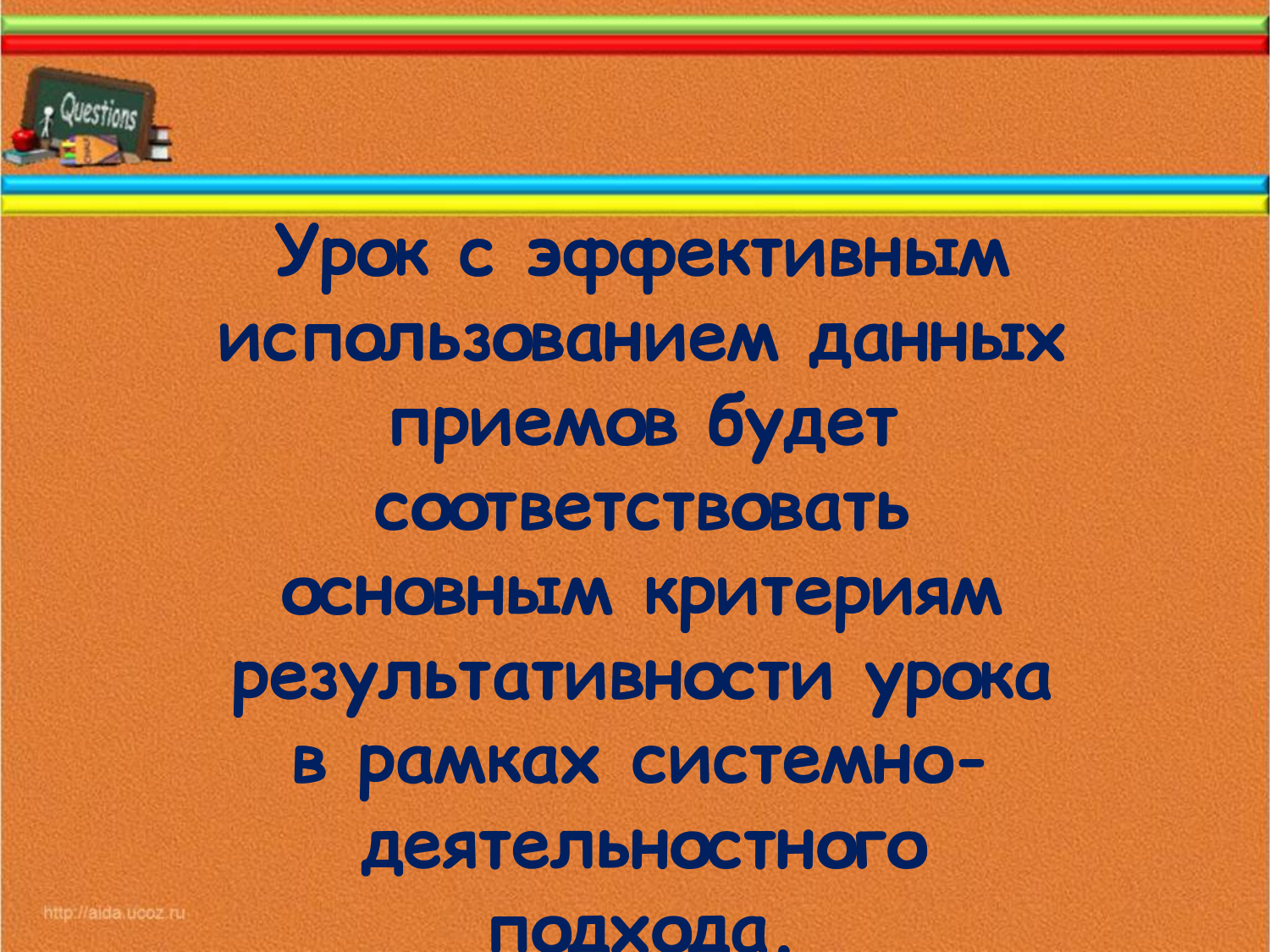

Урок с эффективным использованием данных приемов будет соответствовать основным критериям результативности урока в рамках системно-деятельностного подхода.